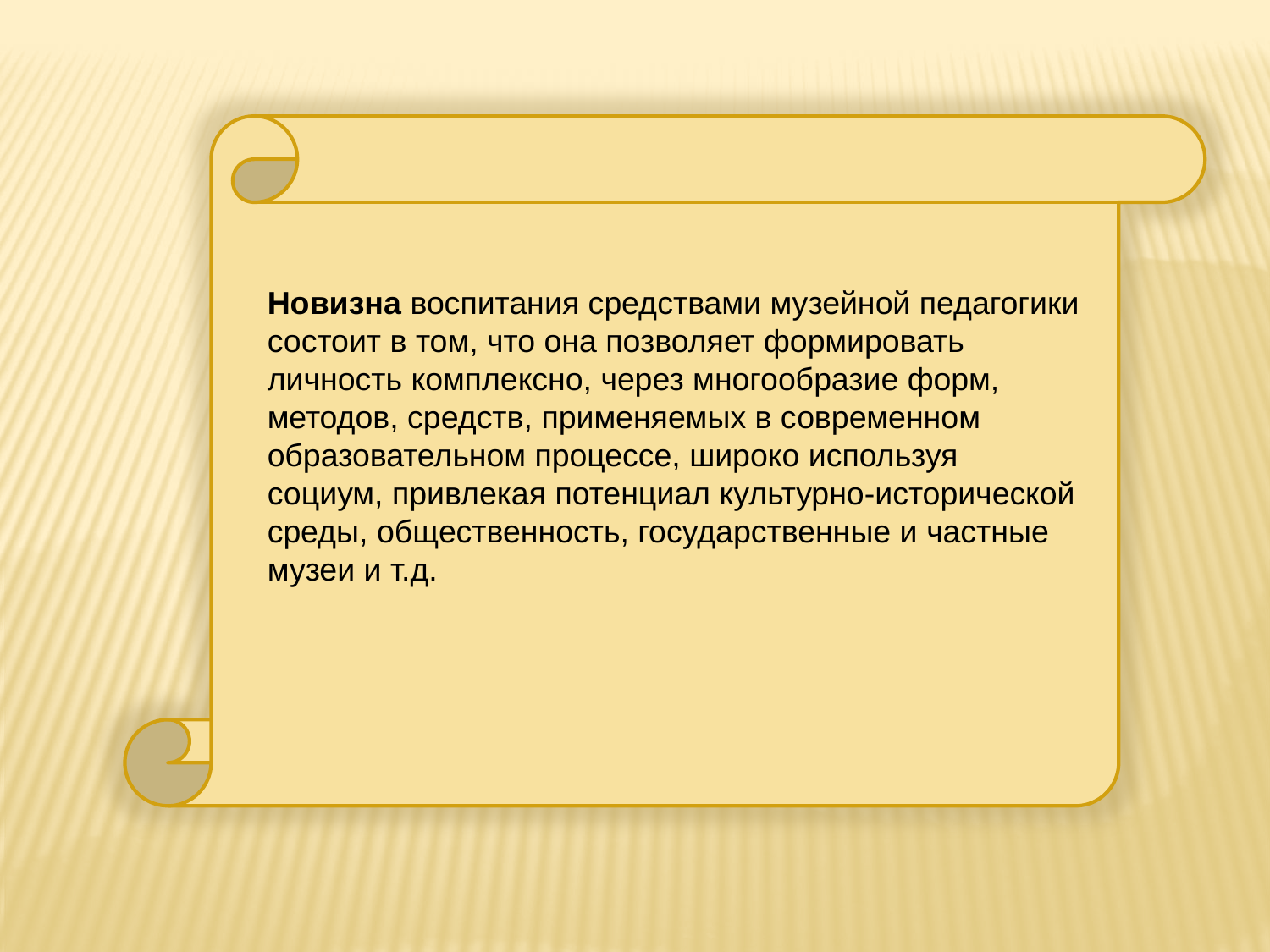

Новизна воспитания средствами музейной педагогики состоит в том, что она позволяет формировать личность комплексно, через многообразие форм, методов, средств, применяемых в современном образовательном процессе, широко используя социум, привлекая потенциал культурно-исторической среды, общественность, государственные и частные музеи и т.д.